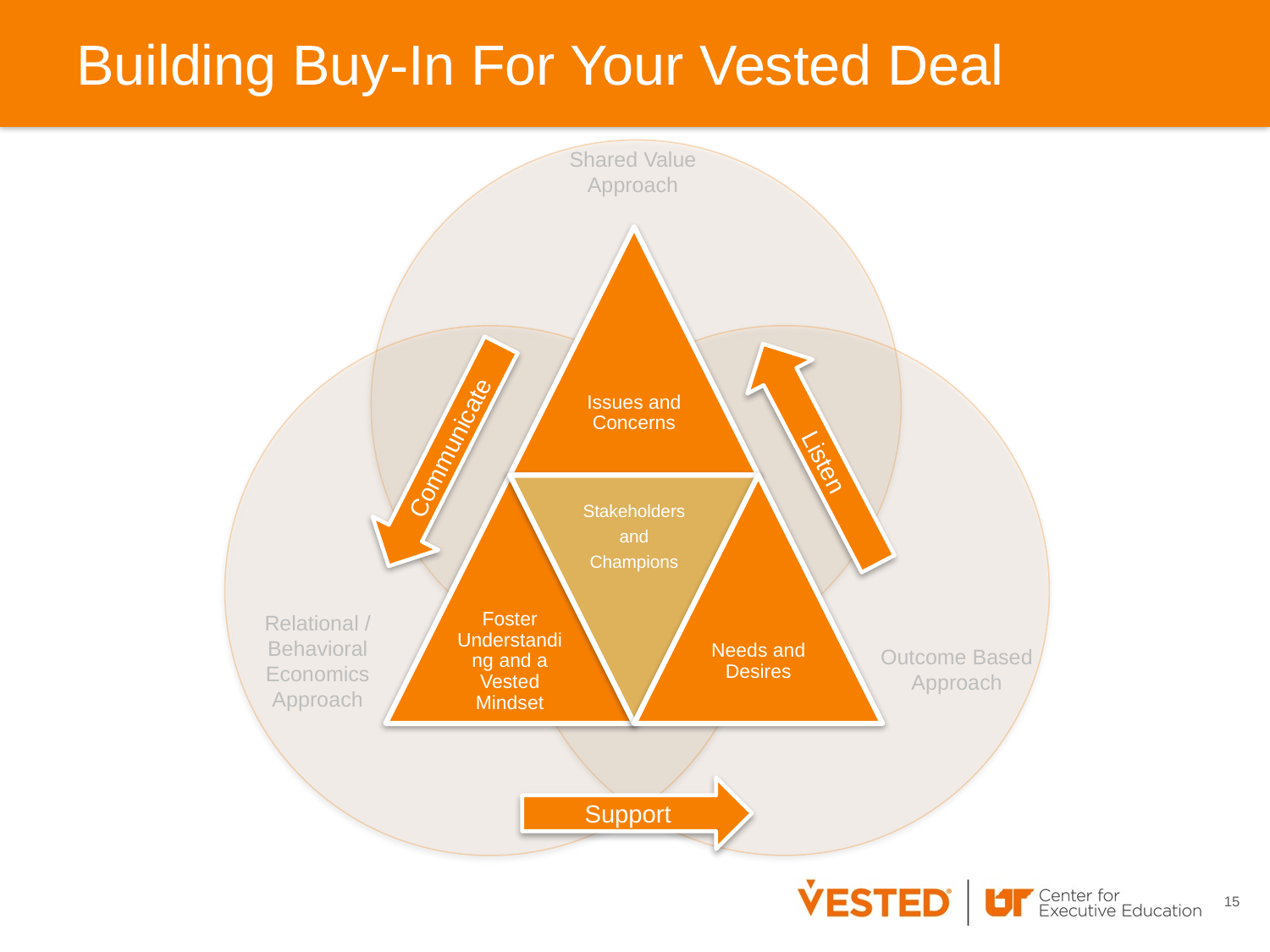

# Building Buy-In For Your Vested Deal

Shared Value Approach
Issues and Concerns
Foster Understanding and a Vested Mindset
Stakeholders
and
Champions
Needs and Desires

Listen
Communicate
Relational / Behavioral
Economics Approach
Outcome Based Approach
Support
15